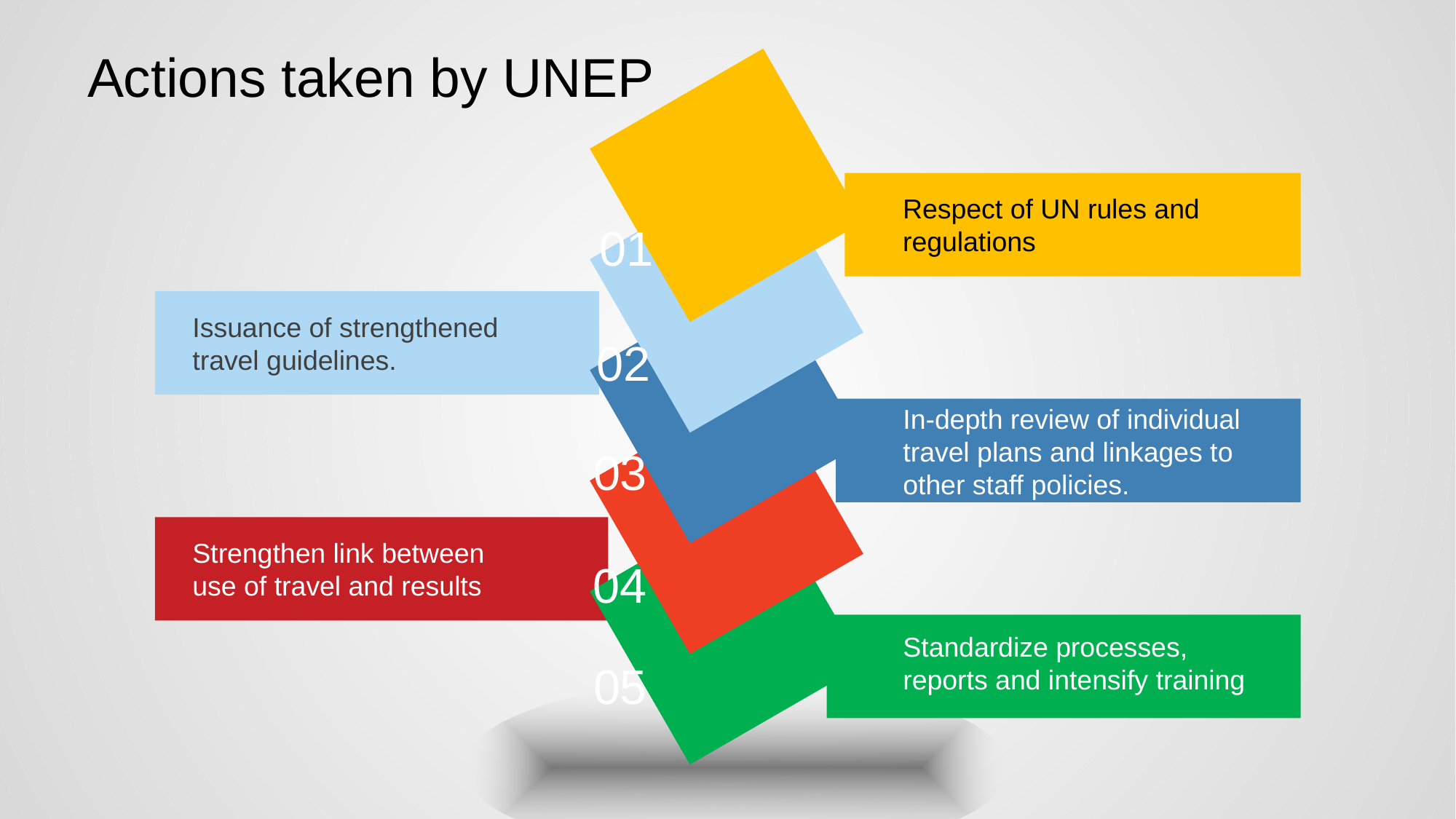

# Actions taken by UNEP

Respect of UN rules and regulations

01

Issuance of strengthened travel guidelines.

02
In-depth review of individual travel plans and linkages to other staff policies.

03

Strengthen link between use of travel and results

04

Standardize processes, reports and intensify training
05